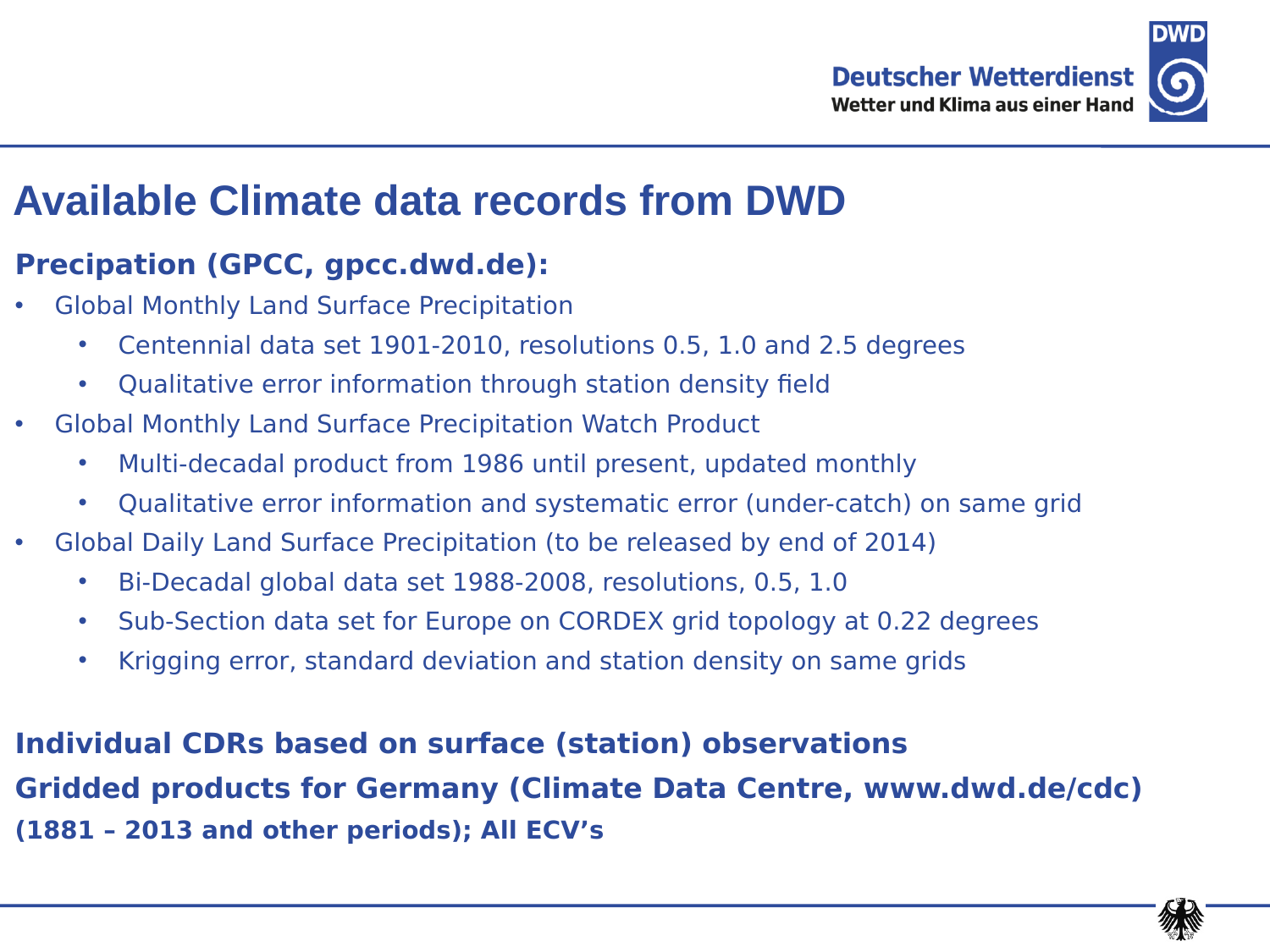

Available Climate data records from DWD
Precipation (GPCC, gpcc.dwd.de):
Global Monthly Land Surface Precipitation
Centennial data set 1901-2010, resolutions 0.5, 1.0 and 2.5 degrees
Qualitative error information through station density field
Global Monthly Land Surface Precipitation Watch Product
Multi-decadal product from 1986 until present, updated monthly
Qualitative error information and systematic error (under-catch) on same grid
Global Daily Land Surface Precipitation (to be released by end of 2014)
Bi-Decadal global data set 1988-2008, resolutions, 0.5, 1.0
Sub-Section data set for Europe on CORDEX grid topology at 0.22 degrees
Krigging error, standard deviation and station density on same grids

Individual CDRs based on surface (station) observations
Gridded products for Germany (Climate Data Centre, www.dwd.de/cdc)
(1881 – 2013 and other periods); All ECV’s